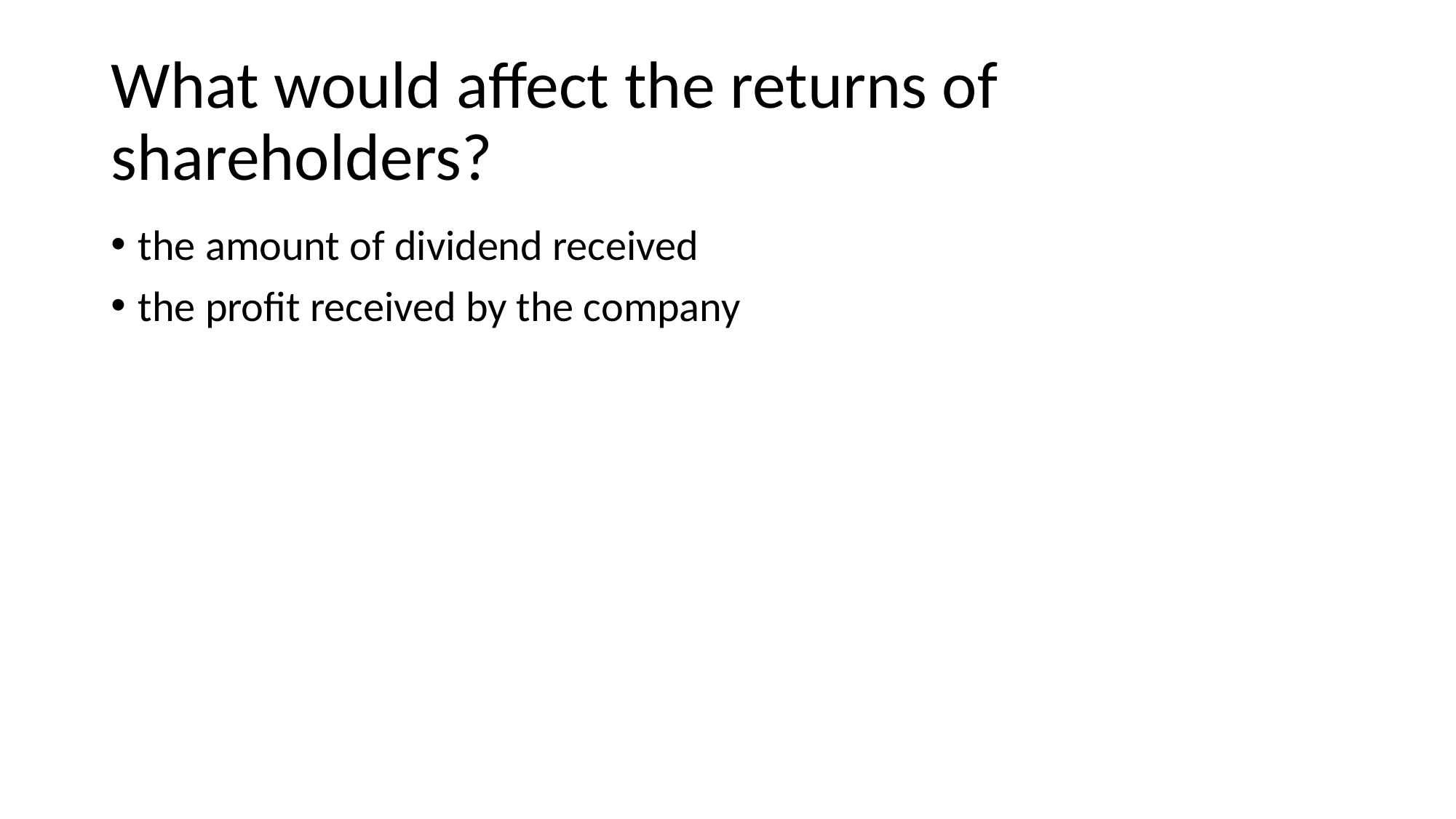

# What would affect the returns of shareholders?
the amount of dividend received
the profit received by the company